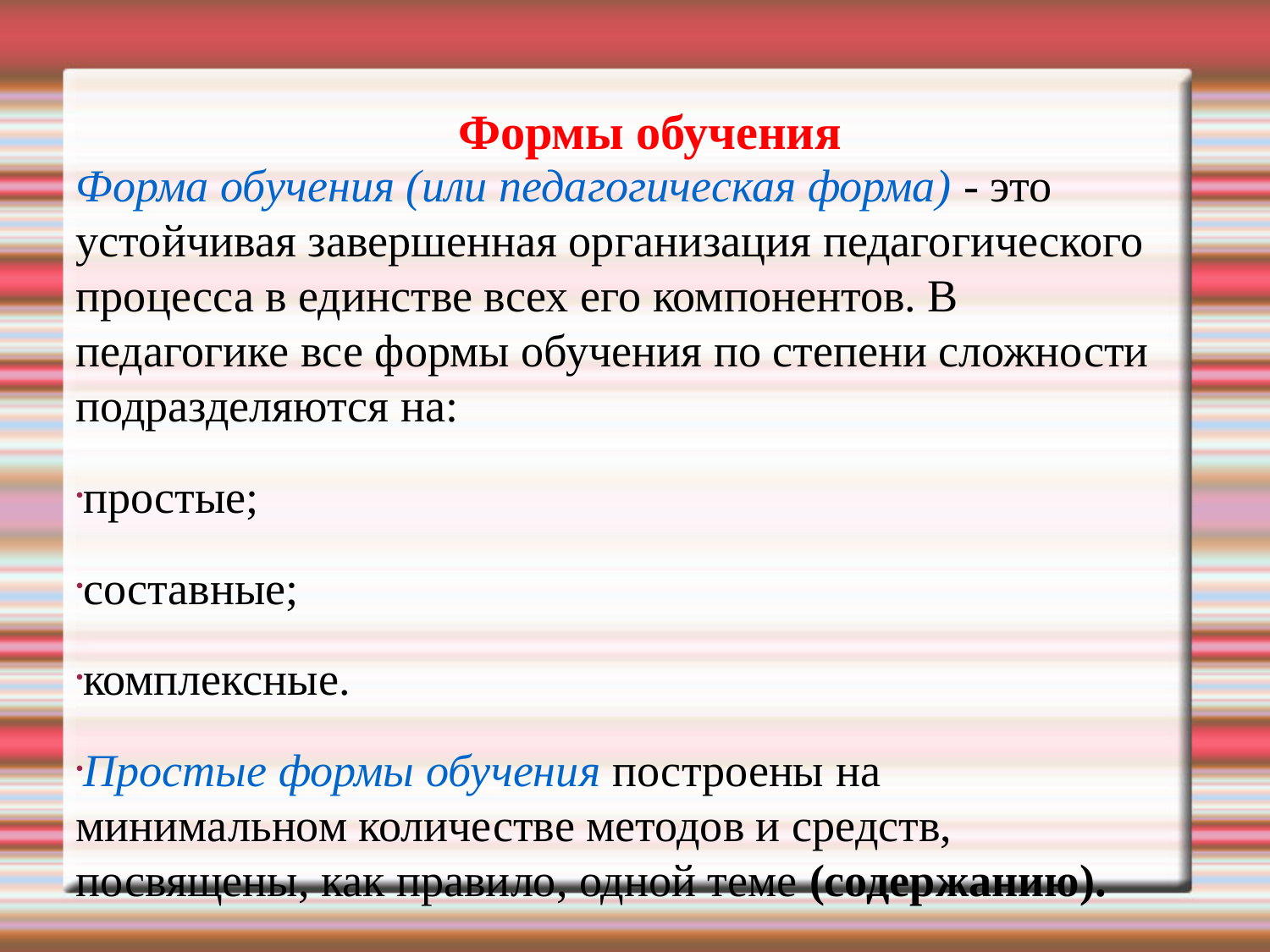

Формы обучения
Форма обучения (или педагогическая форма) - это устойчивая завершенная организация педагогического процесса в единстве всех его компонентов. В педагогике все формы обучения по степени сложности подразделяются на:
простые;
составные;
комплексные.
Простые формы обучения построены на минимальном количестве методов и средств, посвящены, как правило, одной теме (содержанию).